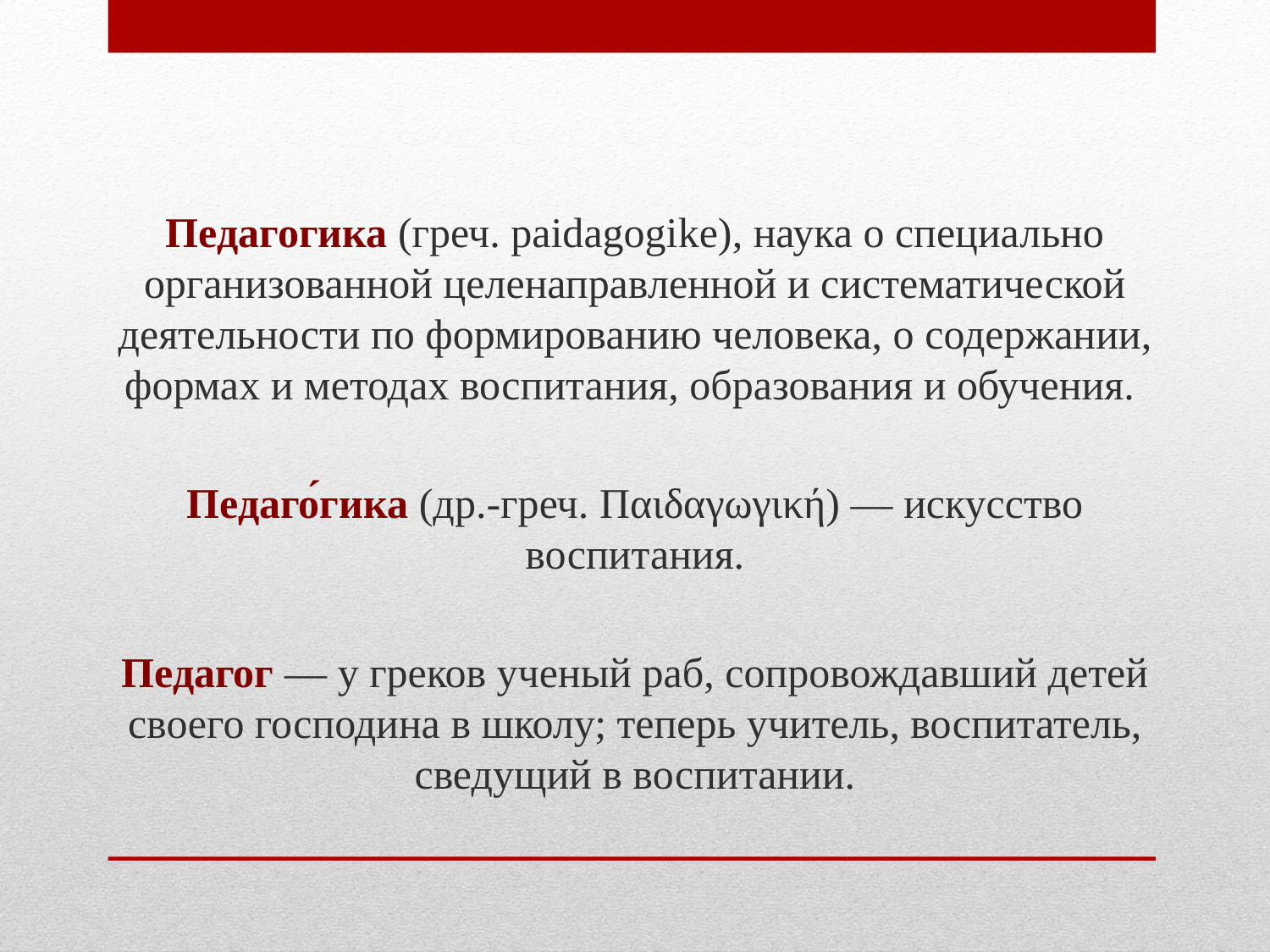

Педагогика (греч. paidagogike), наука о специально организованной целенаправленной и систематической деятельности по формированию человека, о содержании, формах и методах воспитания, образования и обучения.

Педаго́гика (др.-греч. Παιδαγωγική) — искусство воспитания.

Педагог — у греков ученый раб, сопровождавший детей своего господина в школу; теперь учитель, воспитатель, сведущий в воспитании.